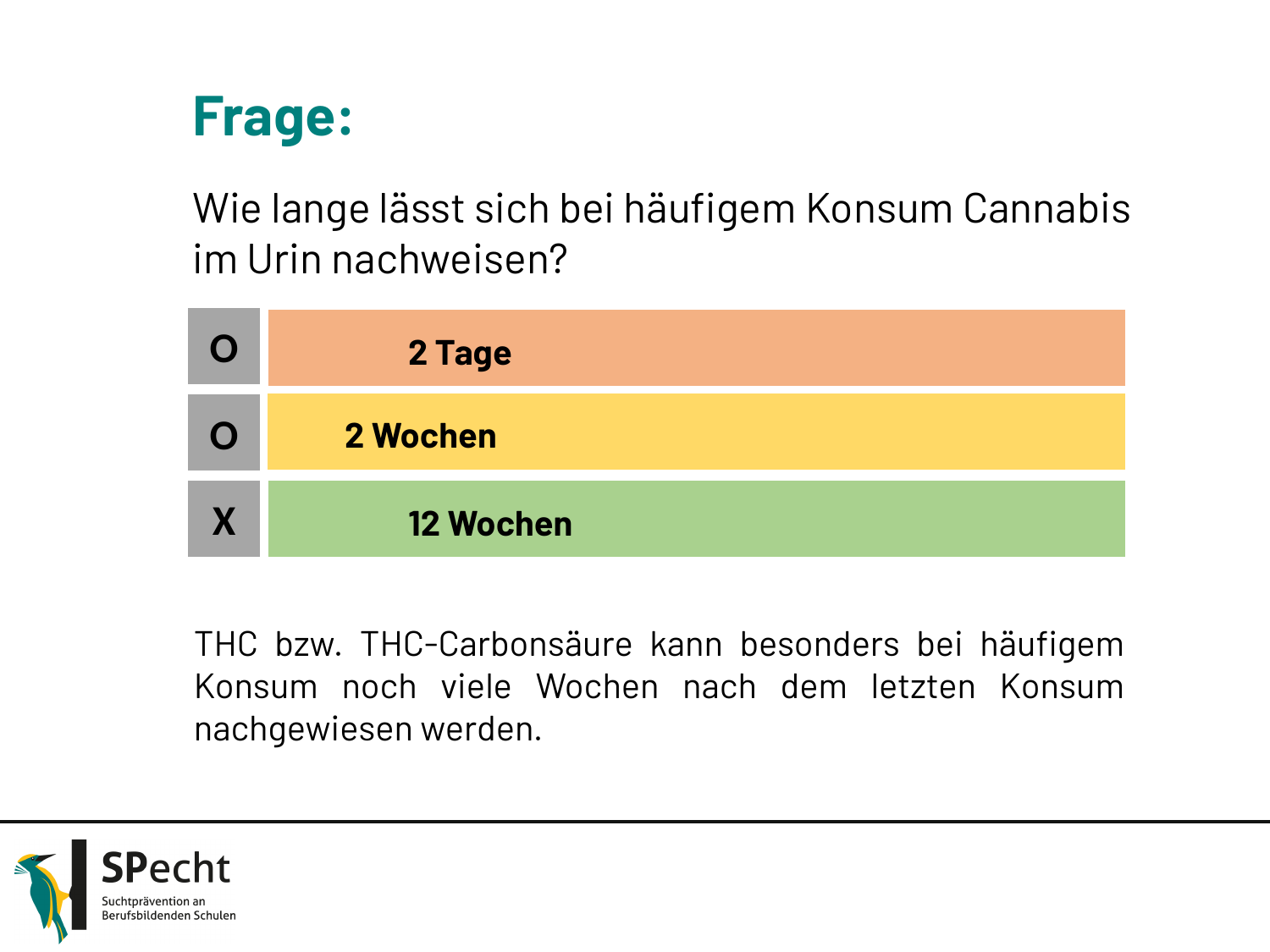

Frage:
Wie lange lässt sich bei häufigem Konsum Cannabis im Urin nachweisen?
O
O
X
THC bzw. THC-Carbonsäure kann besonders bei häufigem Konsum noch viele Wochen nach dem letzten Konsum nachgewiesen werden.
     	2 Tage
   	2 Wochen

	12 Wochen